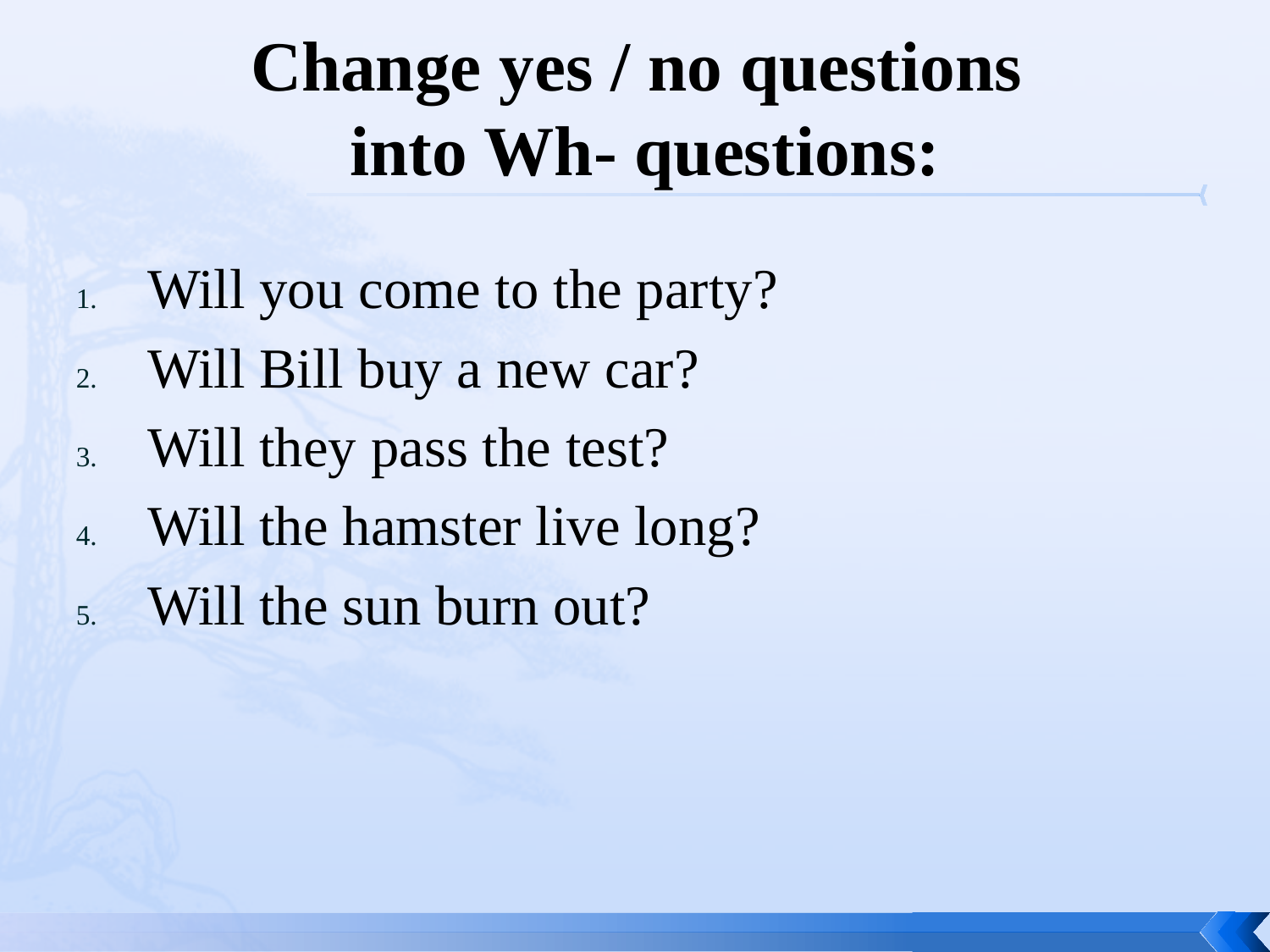

# Change yes / no questions into Wh- questions:
Will you come to the party?
Will Bill buy a new car?
Will they pass the test?
Will the hamster live long?
Will the sun burn out?